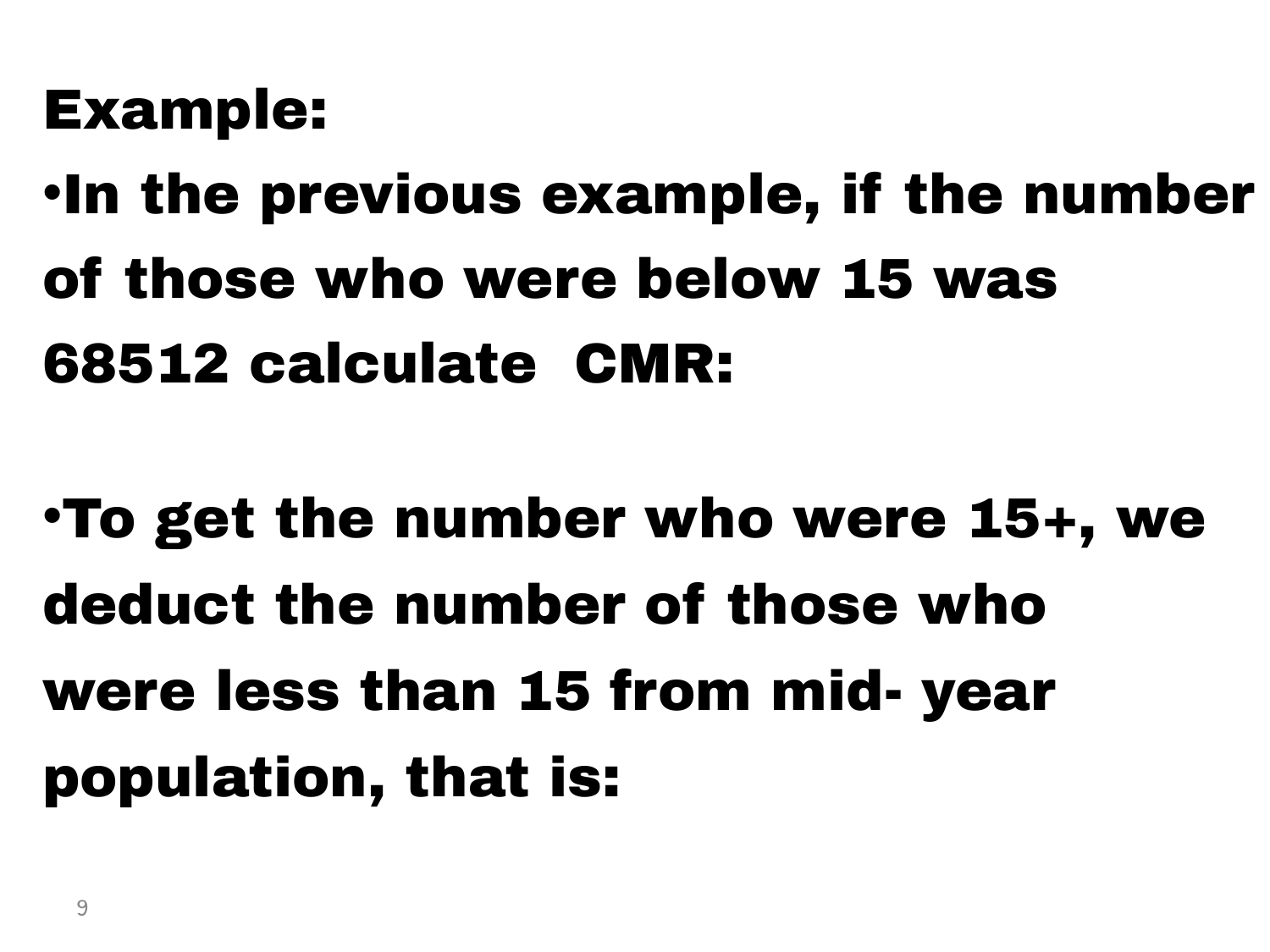

Example:
In the previous example, if the number of those who were below 15 was 68512 calculate  CMR:
To get the number who were 15+, we deduct the number of those who were less than 15 from mid- year population, that is:
9